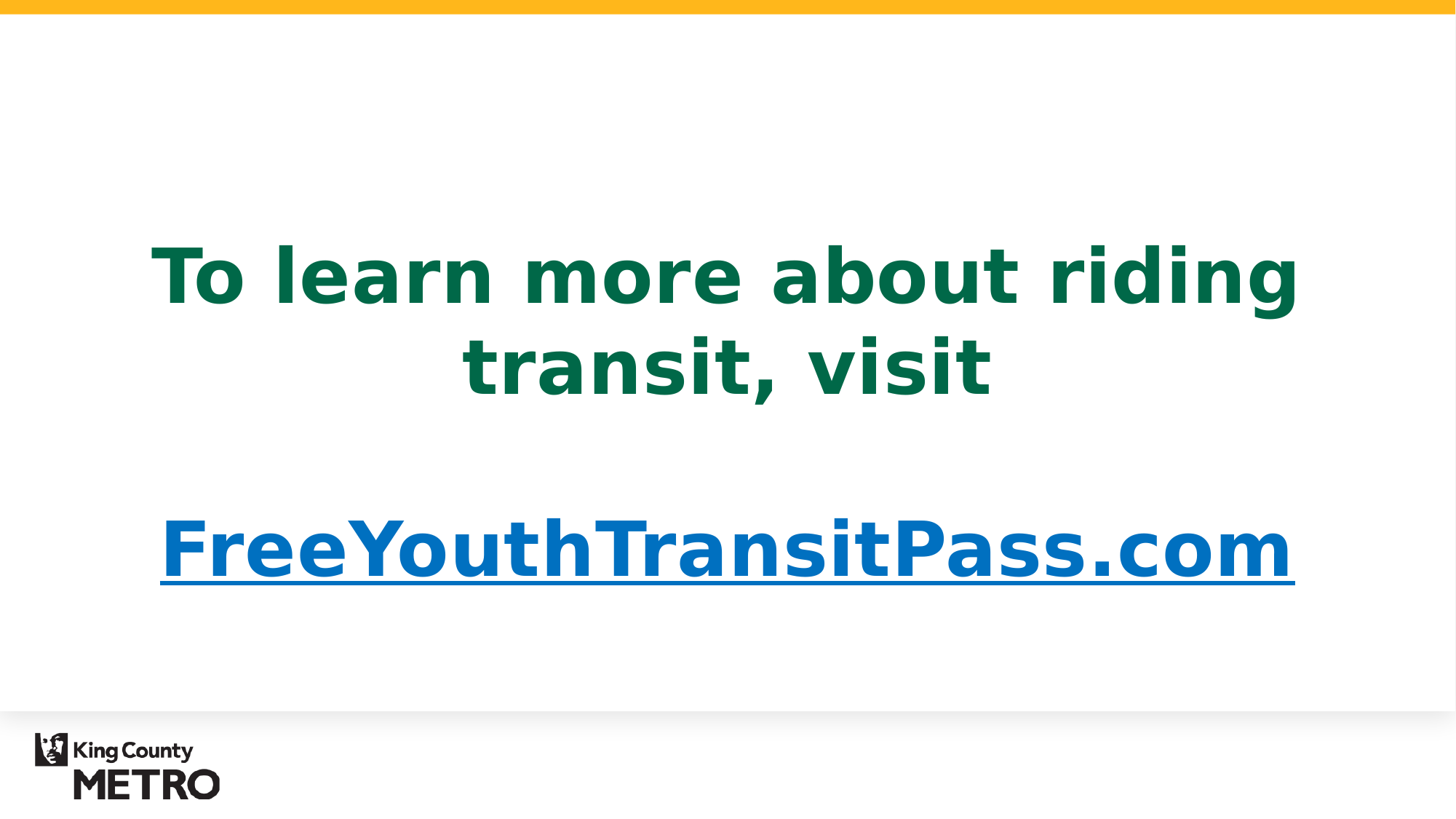

# To learn more about riding transit, visit FreeYouthTransitPass.com